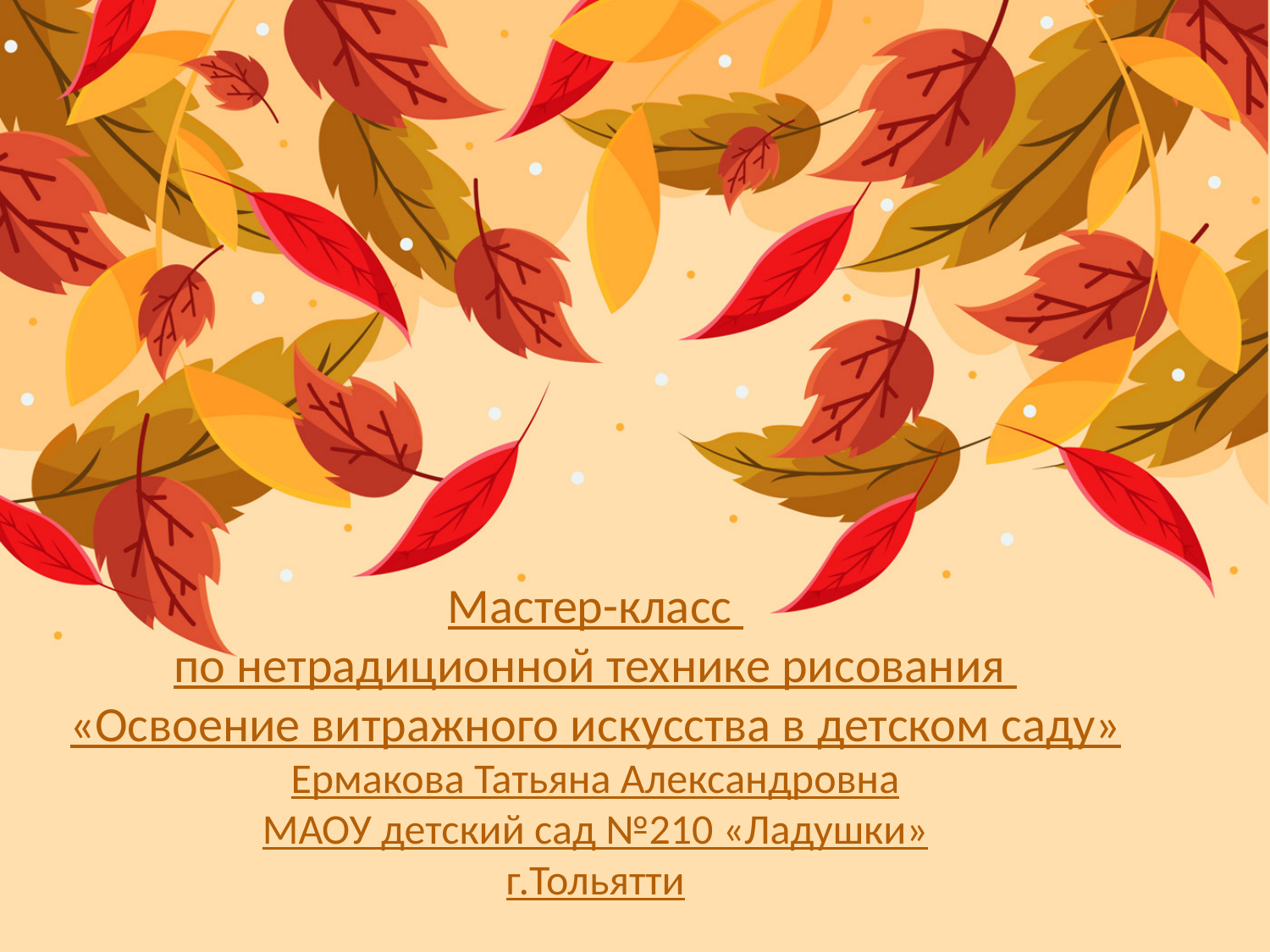

# Мастер-класс по нетрадиционной технике рисования «Освоение витражного искусства в детском саду» Ермакова Татьяна Александровна МАОУ детский сад №210 «Ладушки» г.Тольятти